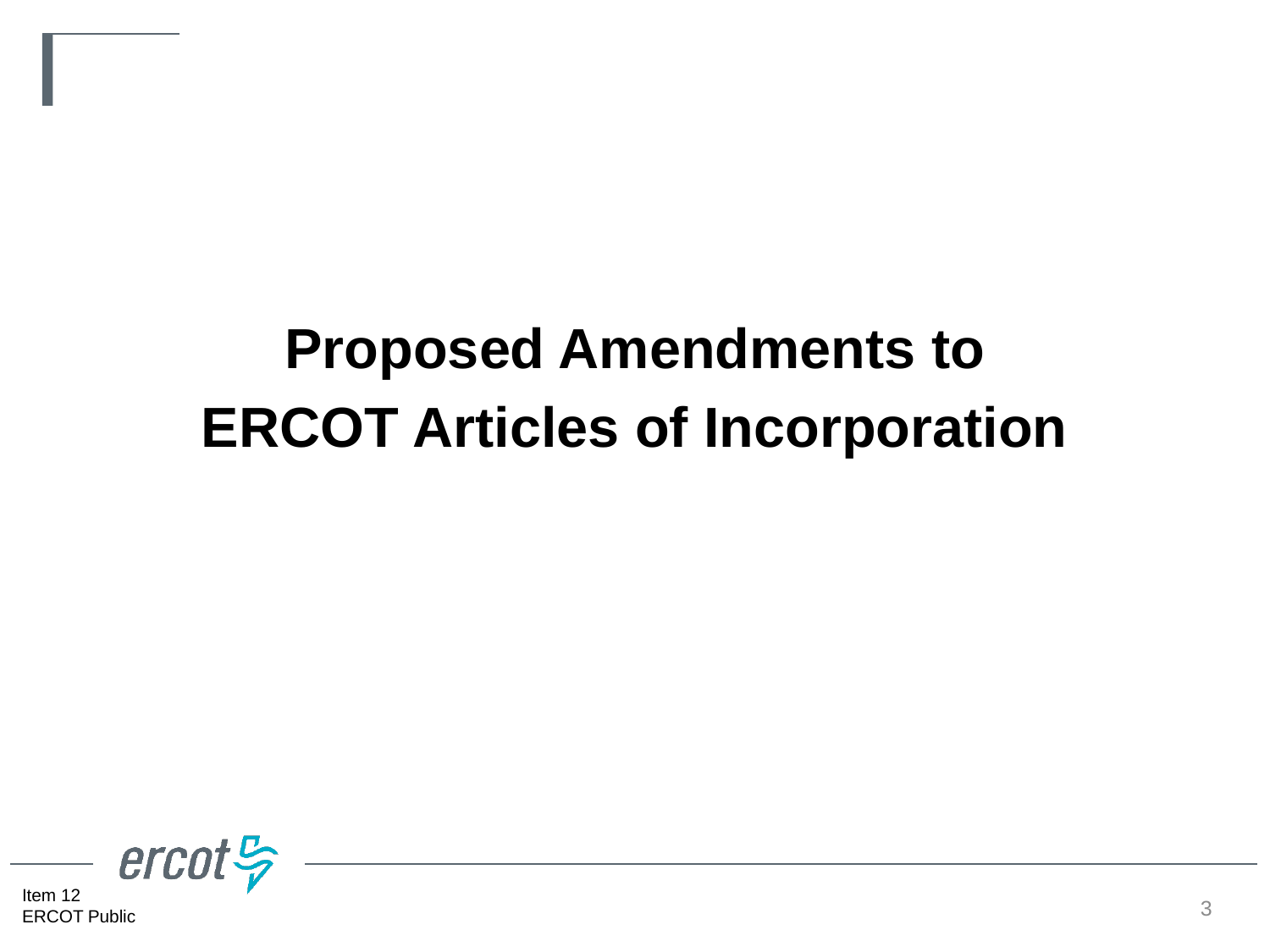

#

Proposed Amendments to
ERCOT Articles of Incorporation
3